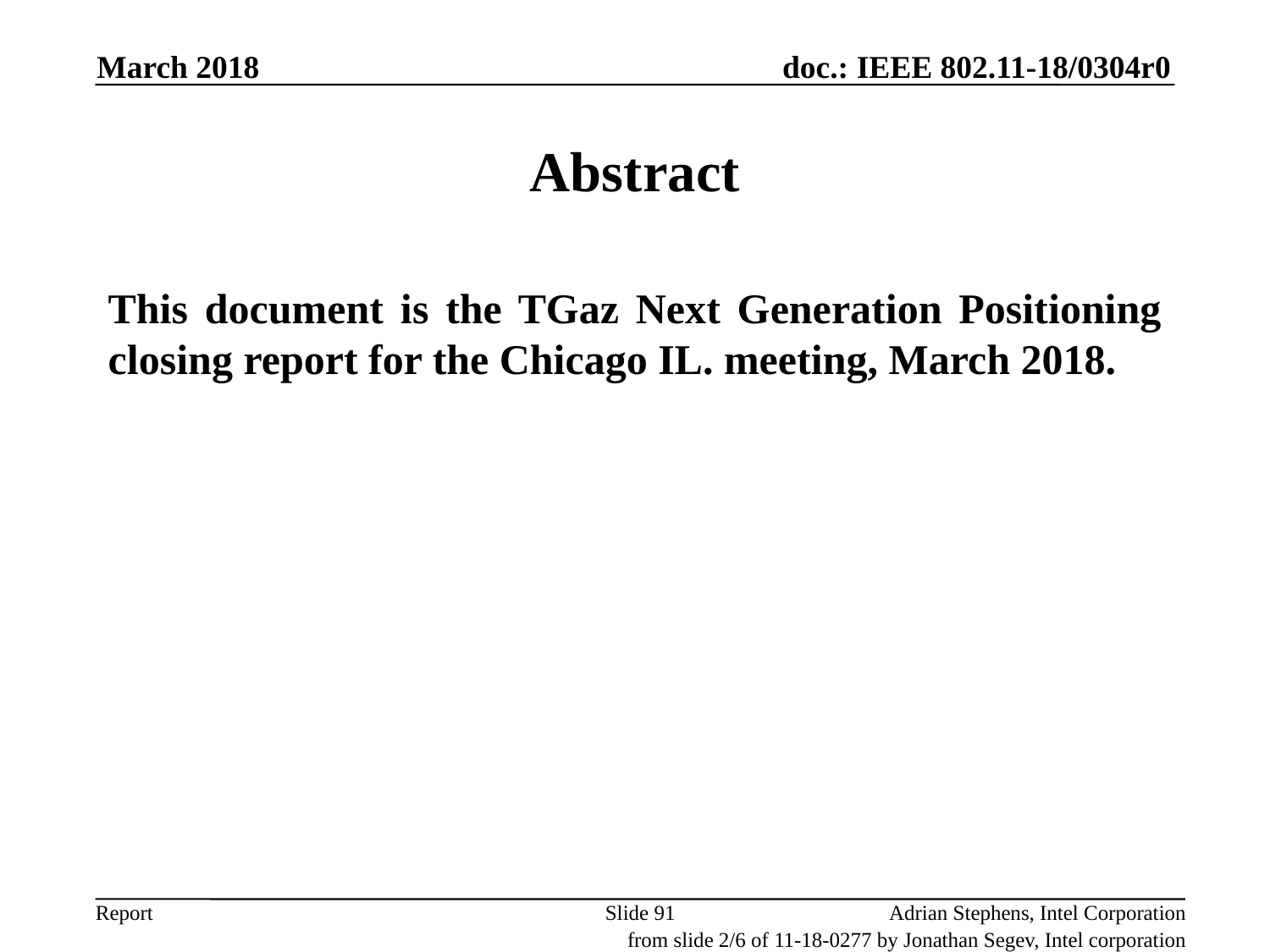

March 2018
# Abstract
This document is the TGaz Next Generation Positioning closing report for the Chicago IL. meeting, March 2018.

Slide 91
Adrian Stephens, Intel Corporation
from slide 2/6 of 11-18-0277 by Jonathan Segev, Intel corporation